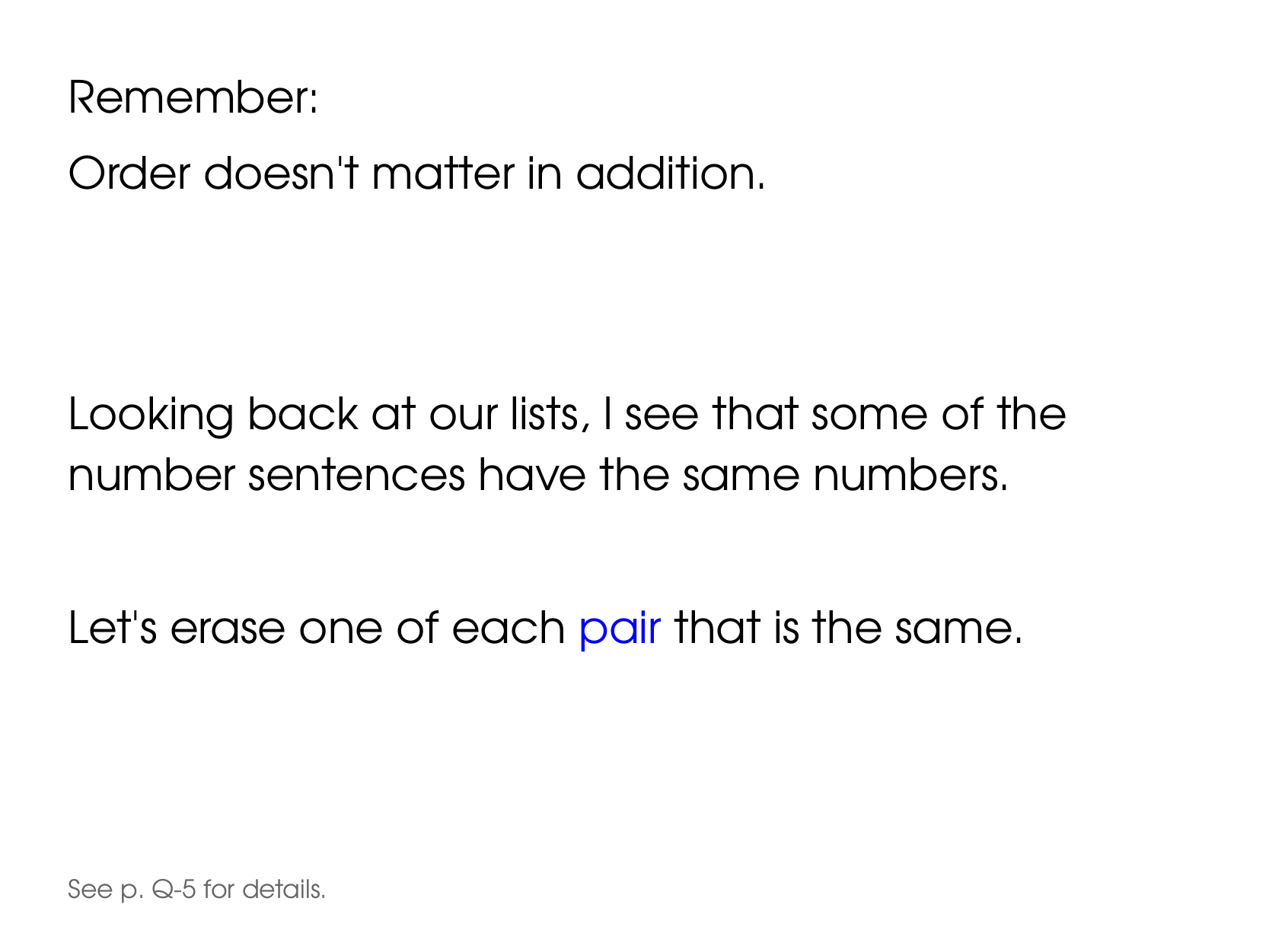

Remember:
Order doesn't matter in addition.
Looking back at our lists, I see that some of the
number sentences have the same numbers.

Let's erase one of each pair that is the same.
See p. Q-5 for details.